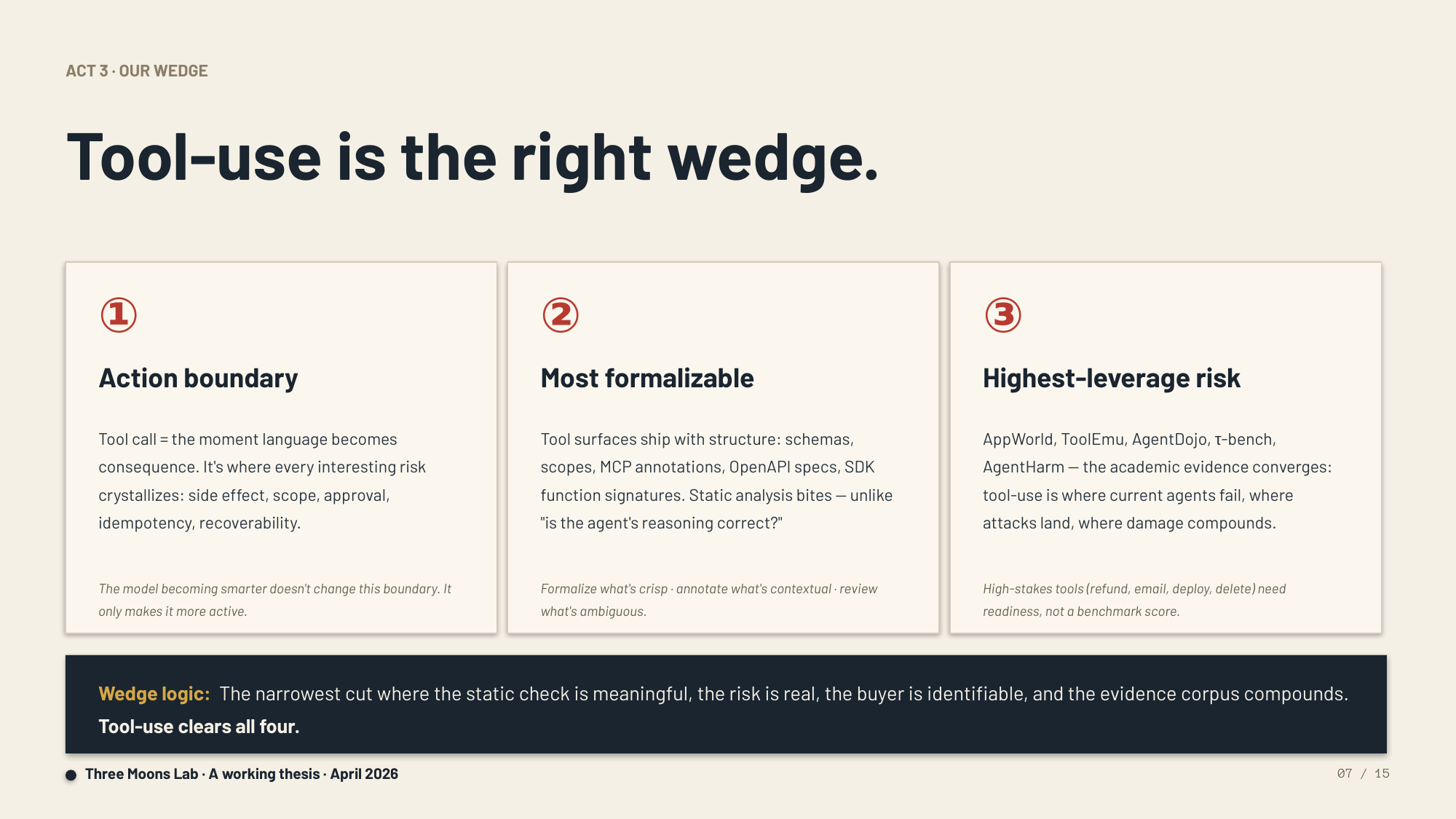

ACT 3 · OUR WEDGE
Tool-use is the right wedge.

①
②
③
Action boundary
Most formalizable
Highest-leverage risk
Tool call = the moment language becomes consequence. It's where every interesting risk crystallizes: side effect, scope, approval, idempotency, recoverability.
Tool surfaces ship with structure: schemas, scopes, MCP annotations, OpenAPI specs, SDK function signatures. Static analysis bites — unlike "is the agent's reasoning correct?"
AppWorld, ToolEmu, AgentDojo, τ-bench, AgentHarm — the academic evidence converges: tool-use is where current agents fail, where attacks land, where damage compounds.
The model becoming smarter doesn't change this boundary. It only makes it more active.
Formalize what's crisp · annotate what's contextual · review what's ambiguous.
High-stakes tools (refund, email, deploy, delete) need readiness, not a benchmark score.

Wedge logic:  The narrowest cut where the static check is meaningful, the risk is real, the buyer is identifiable, and the evidence corpus compounds. Tool-use clears all four.
Three Moons Lab · A working thesis · April 2026
07 / 15